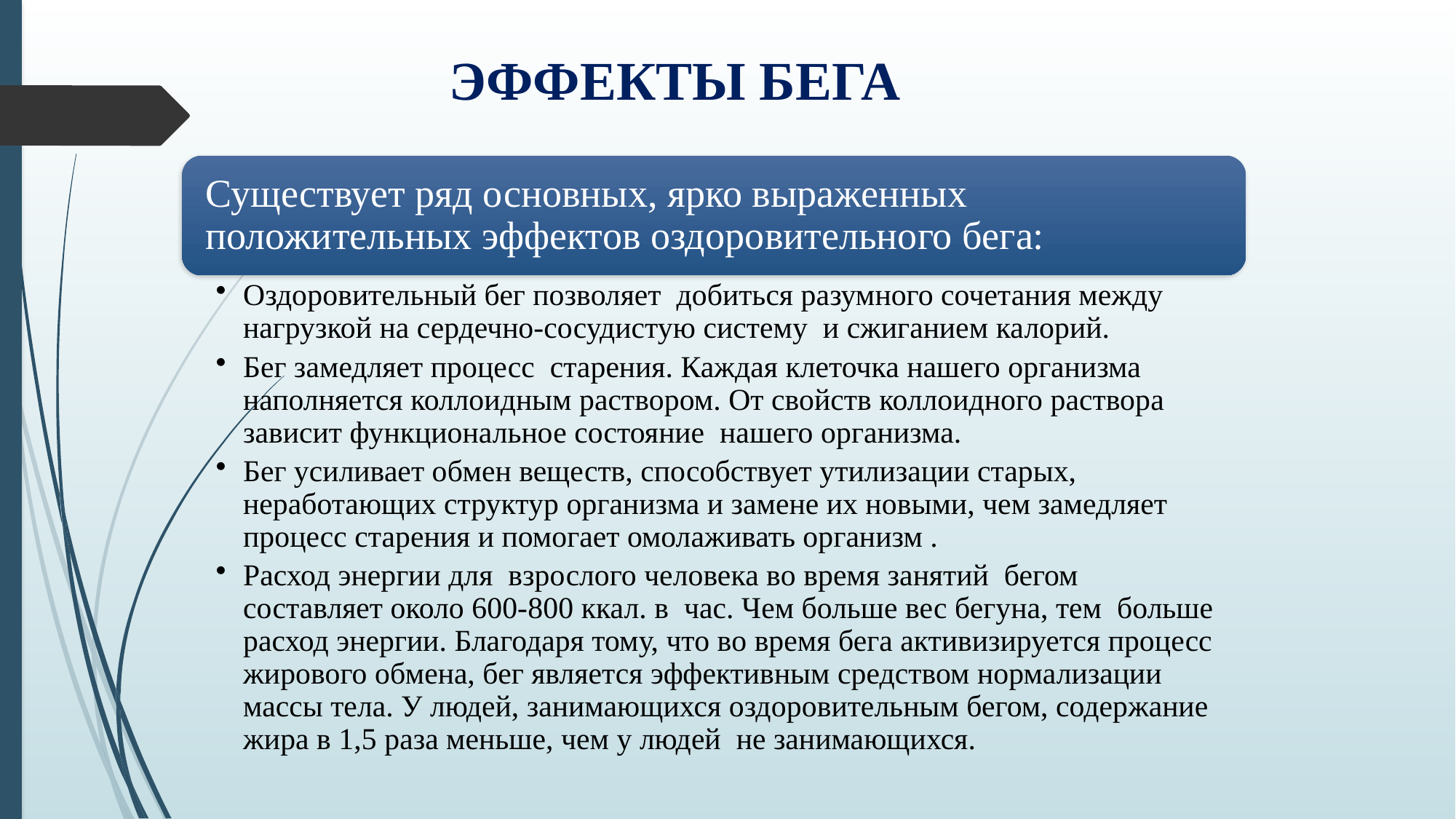

# ЭФФЕКТЫ БЕГА
Существует ряд основных, ярко выраженных положительных эффектов оздоровительного бега:
Оздоровительный бег позволяет  добиться разумного сочетания между  нагрузкой на сердечно-сосудистую систему  и сжиганием калорий.
Бег замедляет процесс  старения. Каждая клеточка нашего организма  наполняется коллоидным раствором. От свойств коллоидного раствора зависит функциональное состояние  нашего организма.
Бег усиливает обмен веществ, способствует утилизации старых, неработающих структур организма и замене их новыми, чем замедляет процесс старения и помогает омолаживать организм .
Расход энергии для  взрослого человека во время занятий  бегом составляет около 600-800 ккал. в  час. Чем больше вес бегуна, тем  больше расход энергии. Благодаря тому, что во время бега активизируется процесс жирового обмена, бег является эффективным средством нормализации массы тела. У людей, занимающихся оздоровительным бегом, содержание жира в 1,5 раза меньше, чем у людей  не занимающихся.